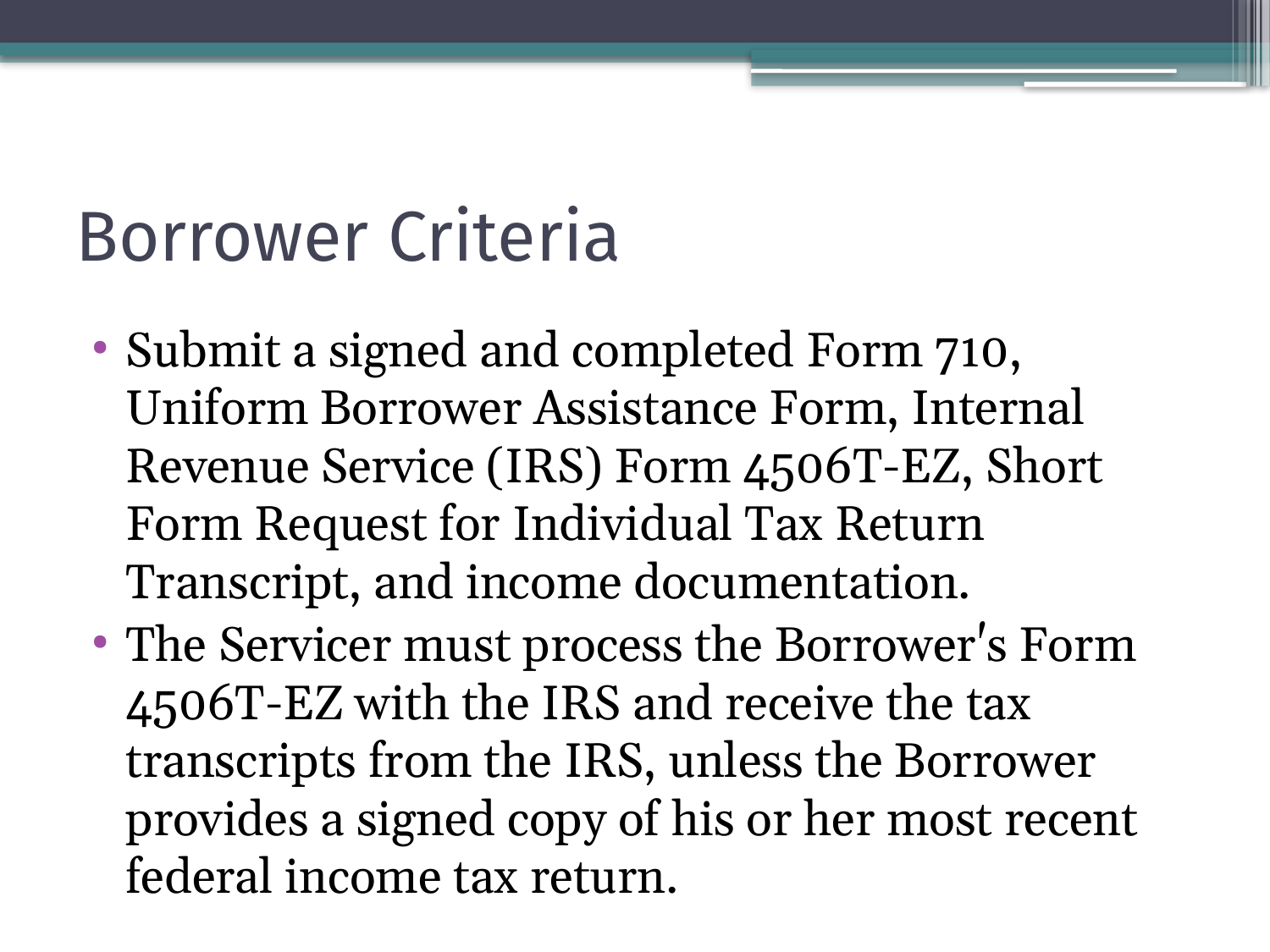

# Borrower Criteria
Submit a signed and completed Form 710, Uniform Borrower Assistance Form, Internal Revenue Service (IRS) Form 4506T-EZ, Short Form Request for Individual Tax Return Transcript, and income documentation.
The Servicer must process the Borrower's Form 4506T-EZ with the IRS and receive the tax transcripts from the IRS, unless the Borrower provides a signed copy of his or her most recent federal income tax return.